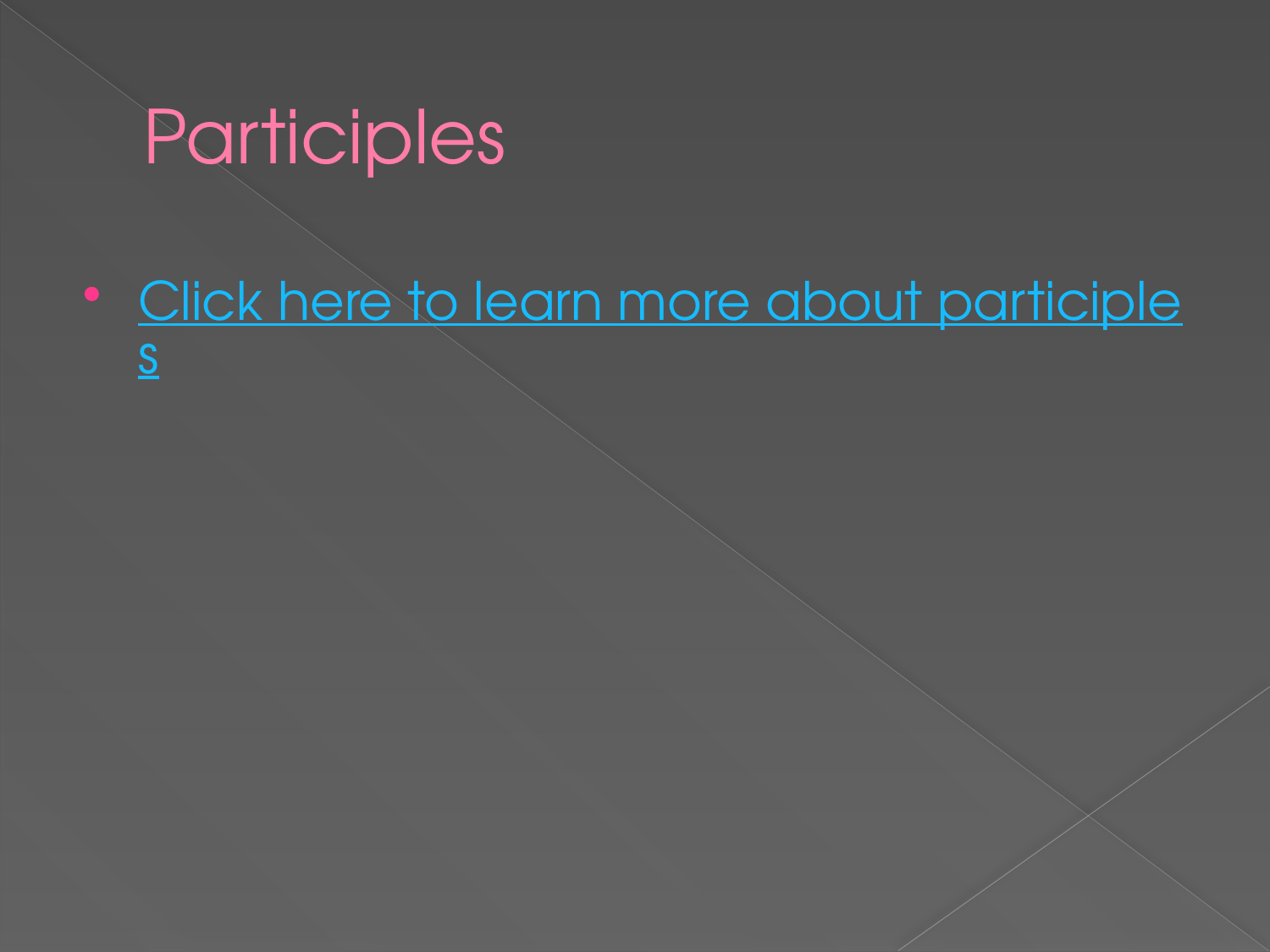

# Participles
Click here to learn more about participles